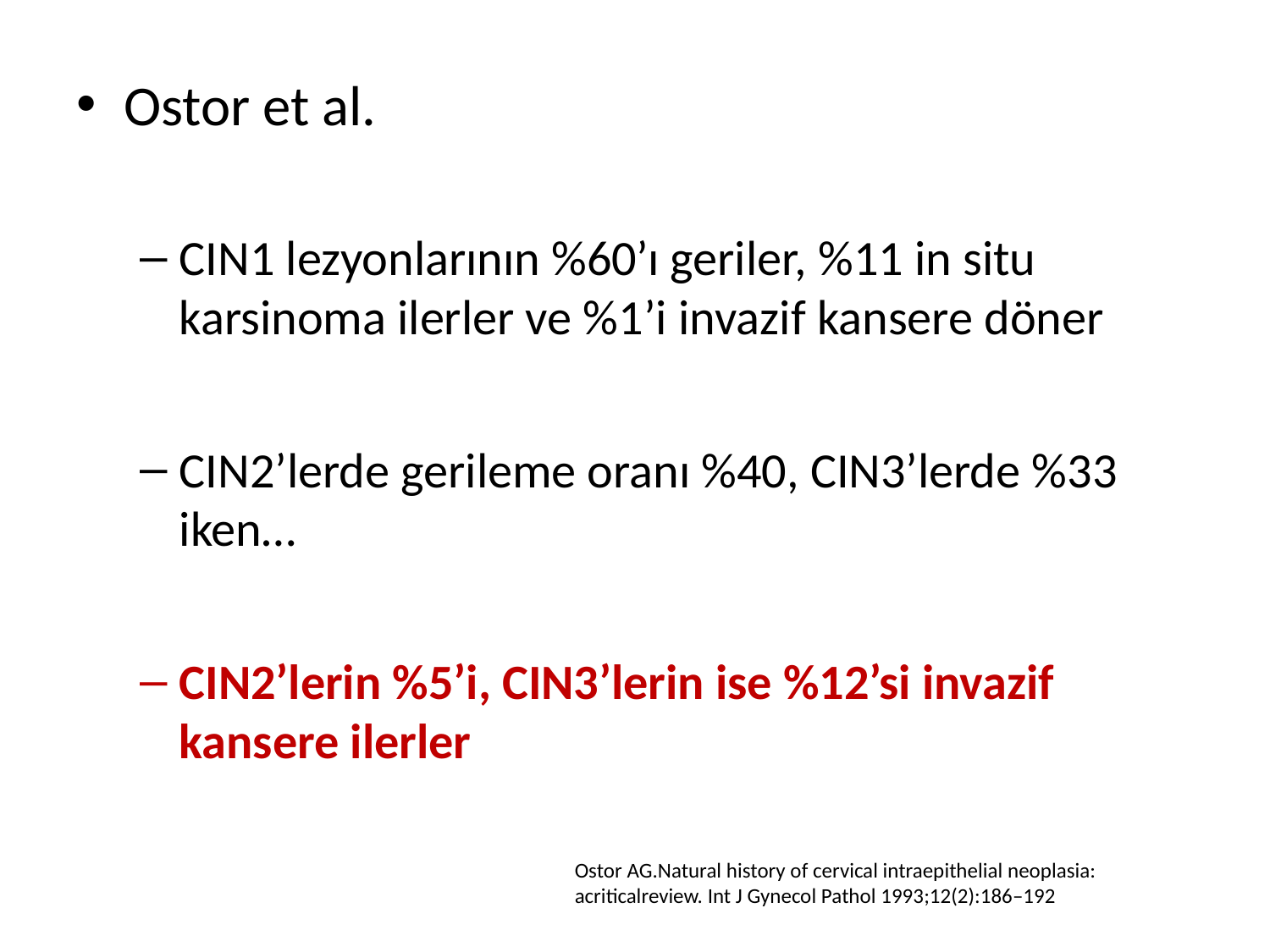

Ostor et al.

CIN1 lezyonlarının %60’ı geriler, %11 in situ karsinoma ilerler ve %1’i invazif kansere döner

CIN2’lerde gerileme oranı %40, CIN3’lerde %33 iken…

CIN2’lerin %5’i, CIN3’lerin ise %12’si invazif kansere ilerler

Ostor AG.Natural history of cervical intraepithelial neoplasia: acriticalreview. Int J Gynecol Pathol 1993;12(2):186–192